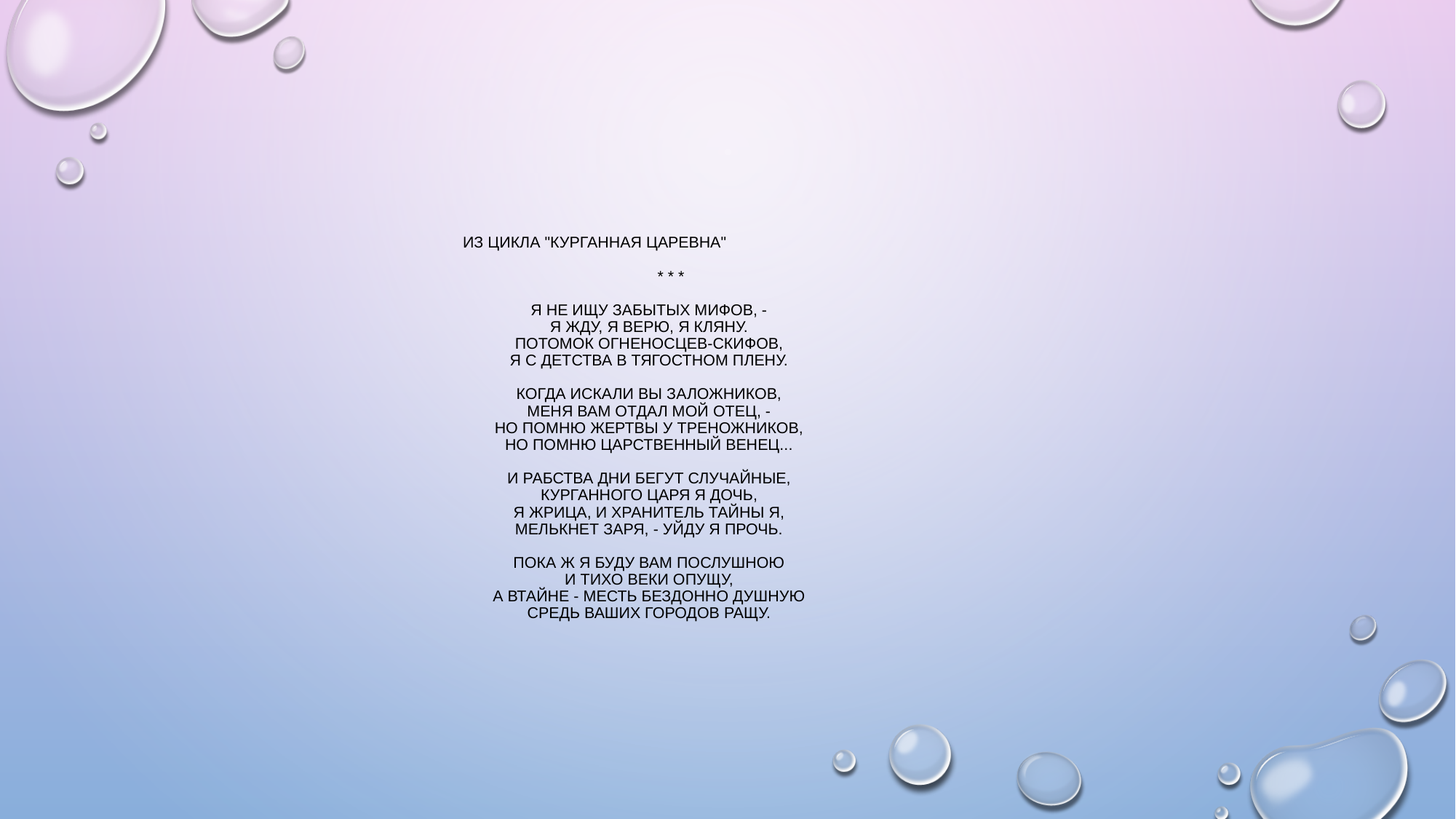

# ИЗ ЦИКЛА "КУРГАННАЯ ЦАРЕВНА" * * * Я не ищу забытых мифов, - Я жду, я верю, я кляну. Потомок огненосцев-скифов, Я с детства в тягостном плену. Когда искали вы заложников, Меня вам отдал мой отец, - Но помню жертвы у треножников, Но помню царственный венец... И рабства дни бегут случайные, Курганного царя я дочь, Я жрица, и хранитель тайны я, Мелькнет заря, - уйду я прочь. Пока ж я буду вам послушною И тихо веки опущу, А втайне - месть бездонно душную Средь ваших городов ращу.